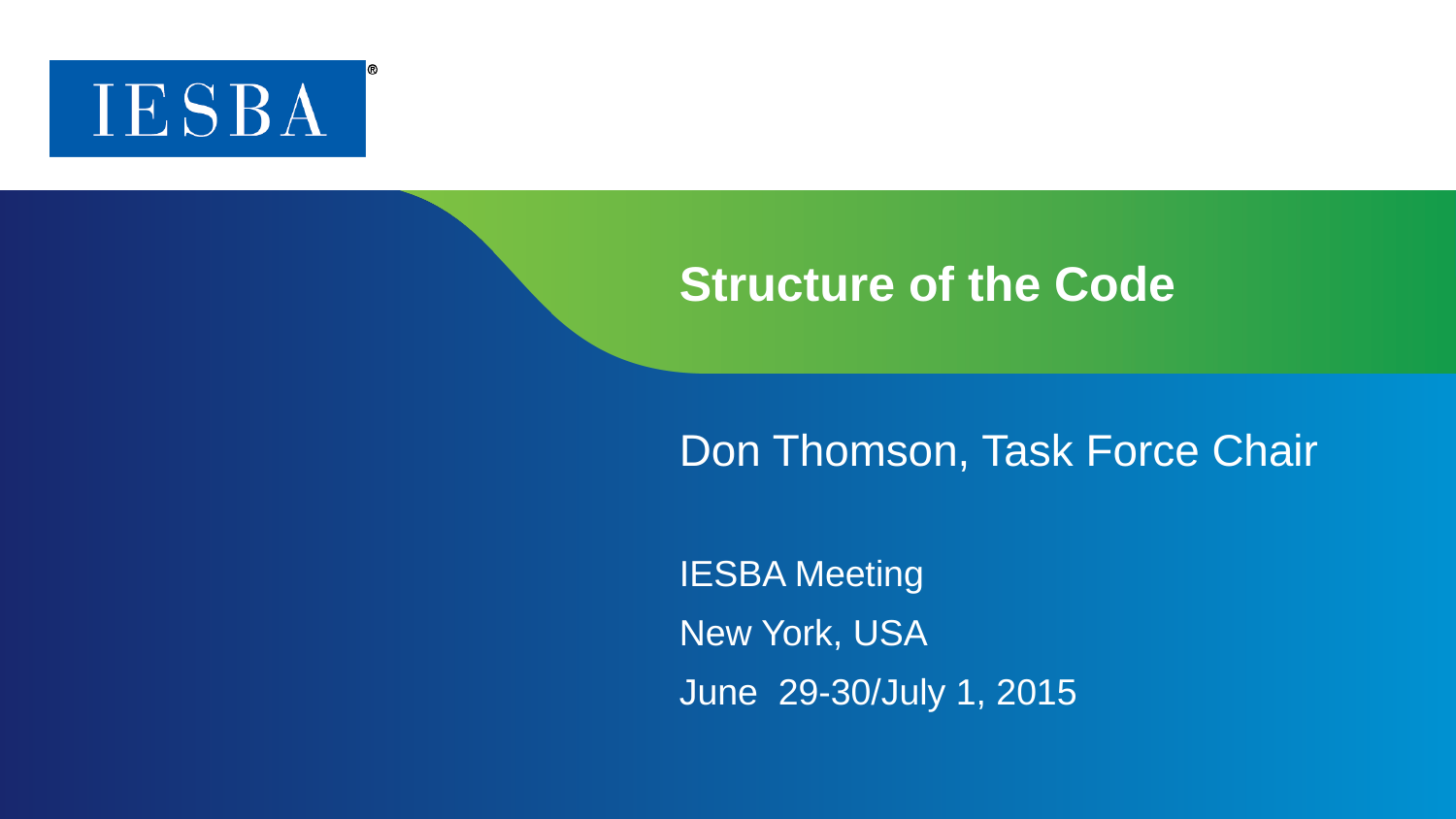

# Structure of the Code
Don Thomson, Task Force Chair

IESBA Meeting
New York, USA
June  29-30/July 1, 2015